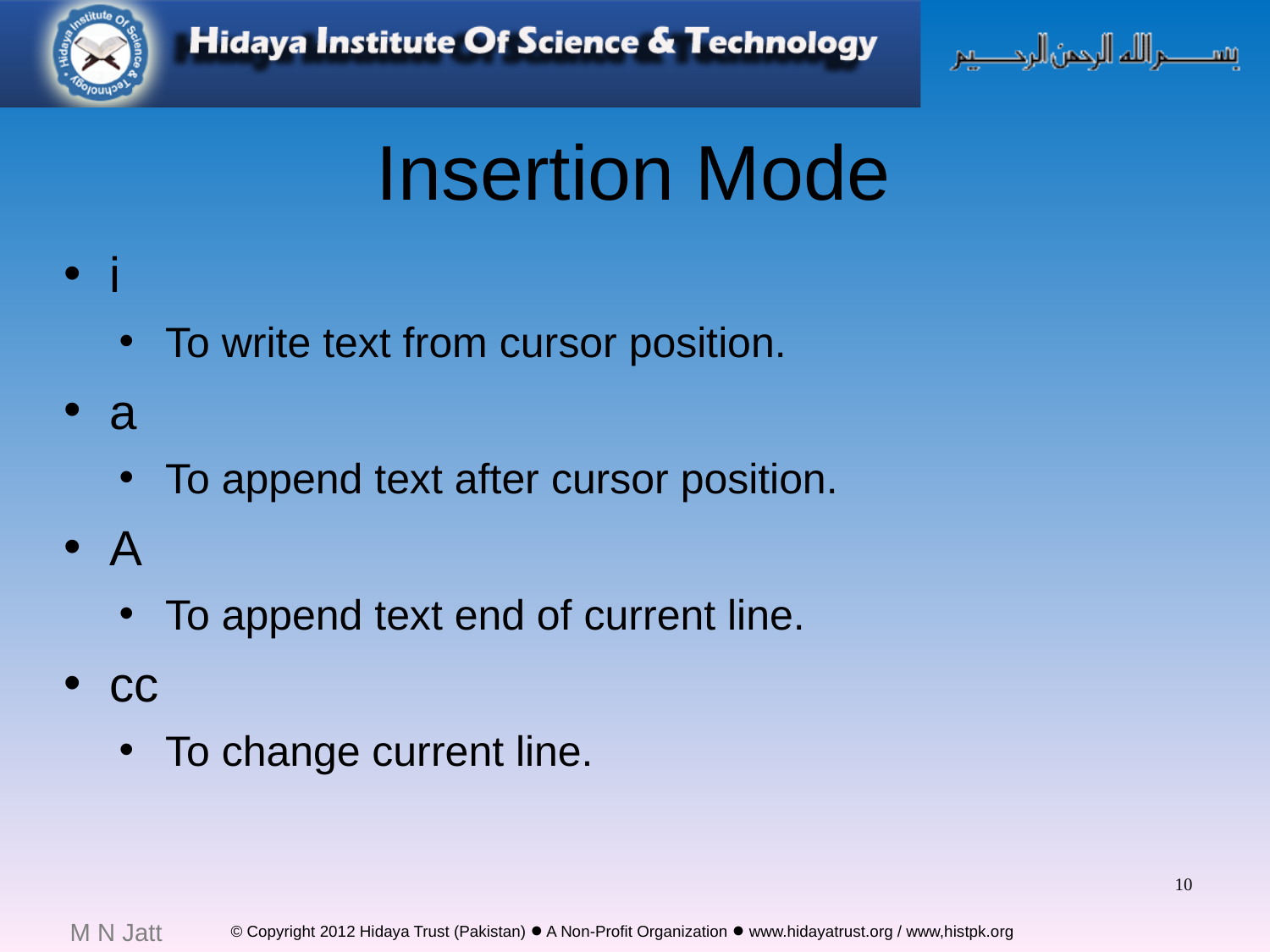

# Insertion Mode
i
To write text from cursor position.
a
To append text after cursor position.
A
To append text end of current line.
cc
To change current line.

10